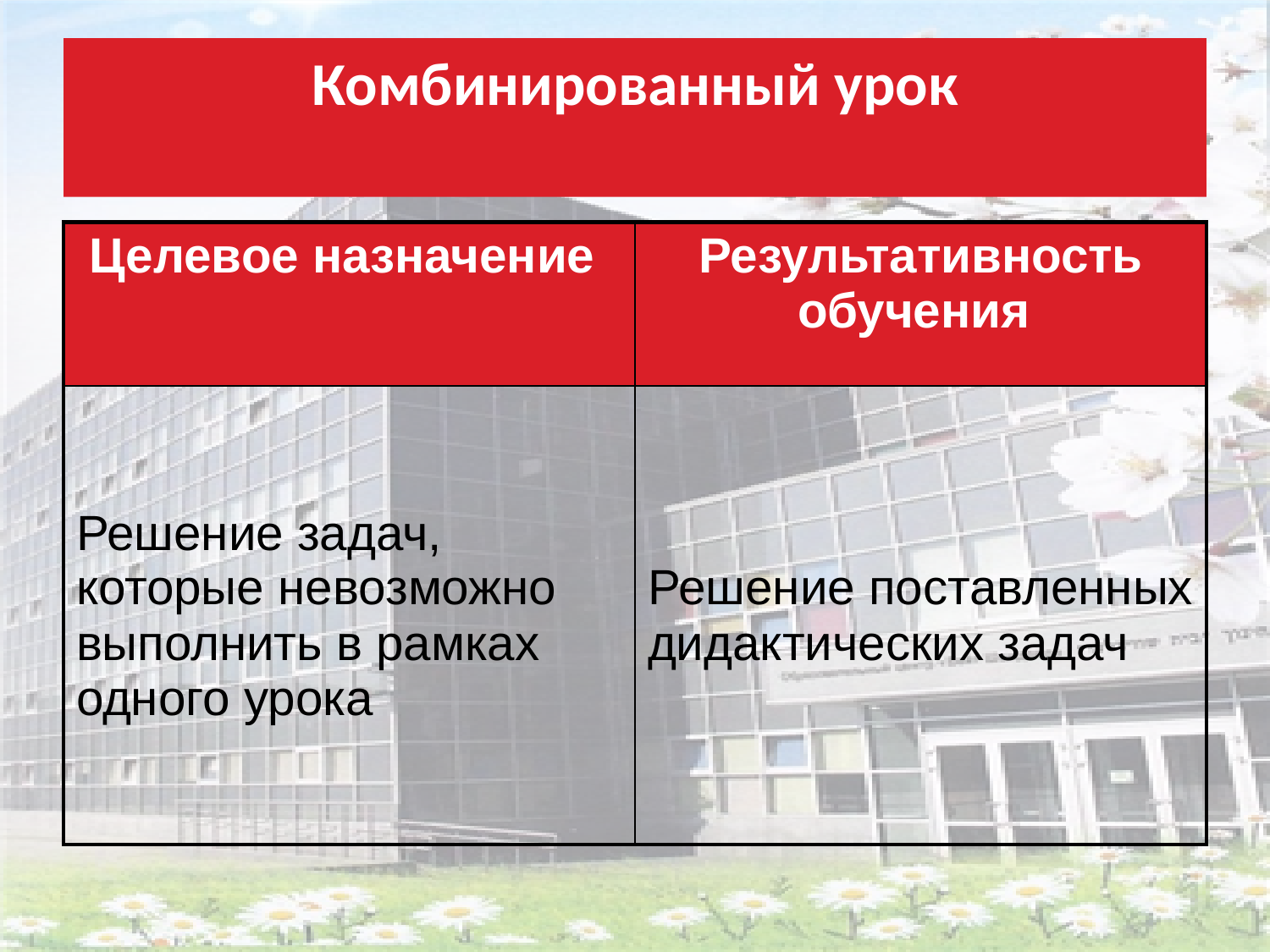

# Комбинированный урок
| Целевое назначение | Результативность обучения |
| --- | --- |
| Решение задач, которые невозможно выполнить в рамках одного урока | Решение поставленных дидактических задач |